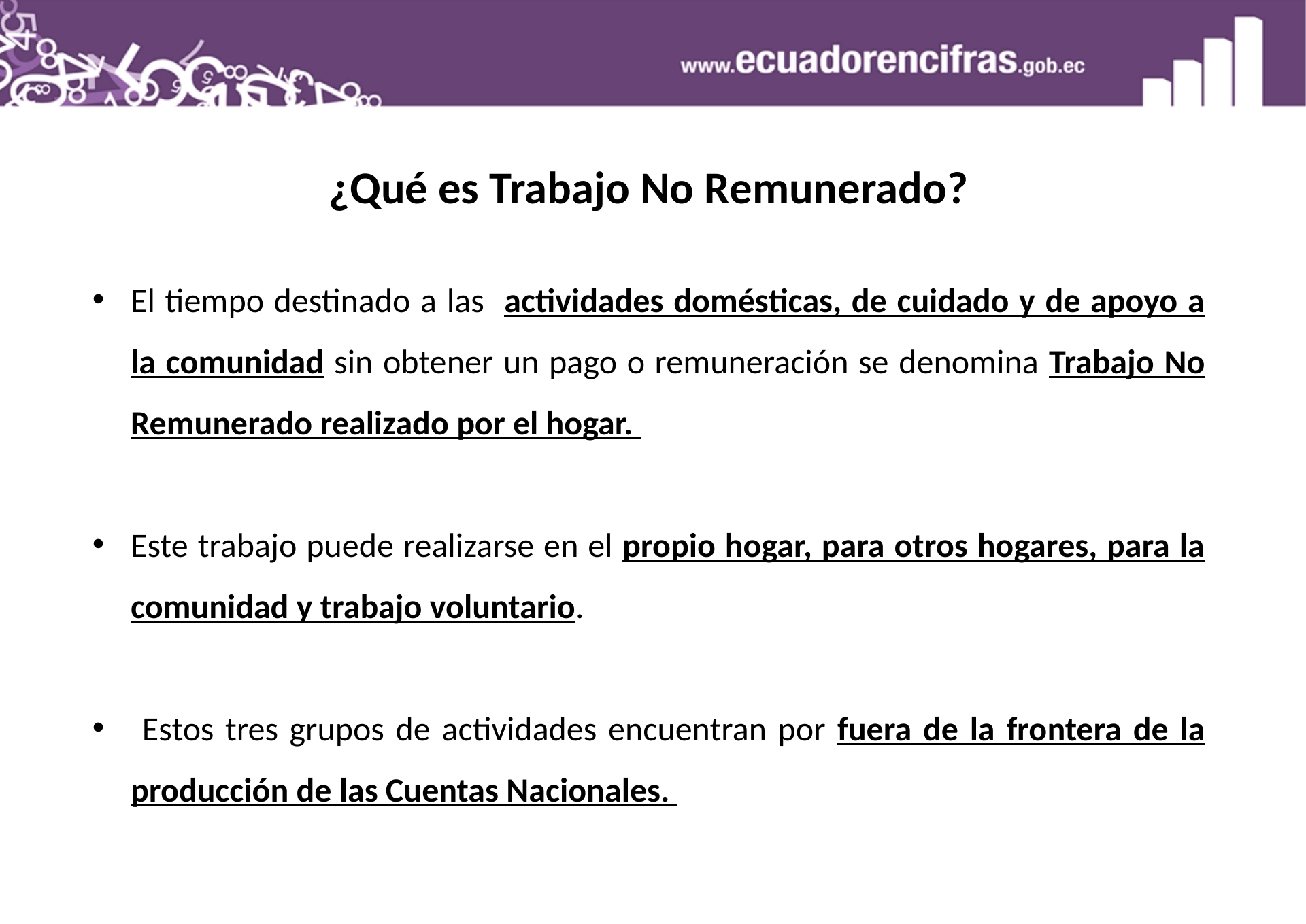

¿Qué es Trabajo No Remunerado?
El tiempo destinado a las  actividades domésticas, de cuidado y de apoyo a la comunidad sin obtener un pago o remuneración se denomina Trabajo No Remunerado realizado por el hogar.

Este trabajo puede realizarse en el propio hogar, para otros hogares, para la comunidad y trabajo voluntario.

 Estos tres grupos de actividades encuentran por fuera de la frontera de la producción de las Cuentas Nacionales.